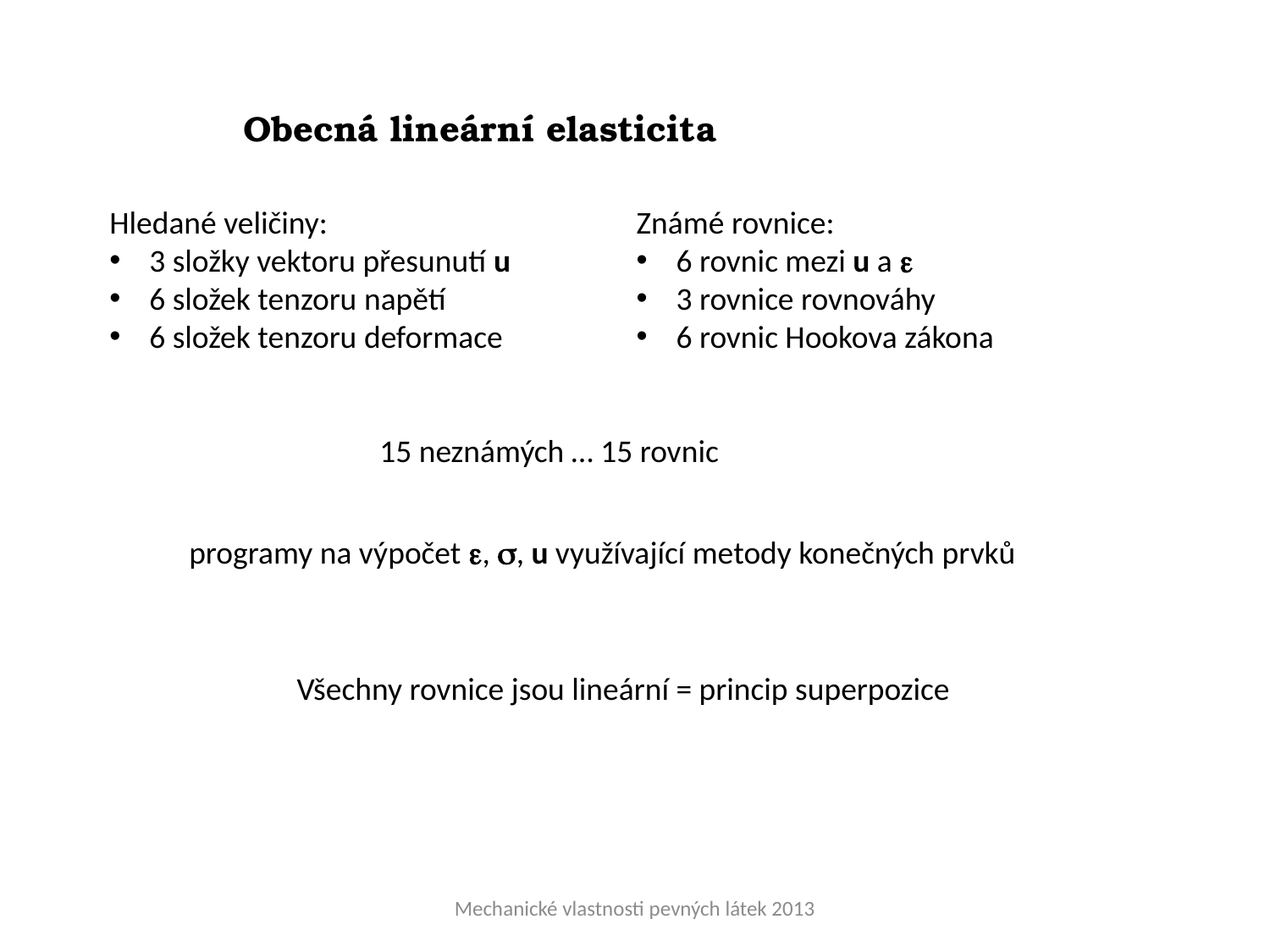

Obecná lineární elasticita
Hledané veličiny:
3 složky vektoru přesunutí u
6 složek tenzoru napětí
6 složek tenzoru deformace
Známé rovnice:
6 rovnic mezi u a ε
3 rovnice rovnováhy
6 rovnic Hookova zákona

15 neznámých … 15 rovnic
programy na výpočet ε, σ, u využívající metody konečných prvků
Všechny rovnice jsou lineární = princip superpozice
Mechanické vlastnosti pevných látek 2013